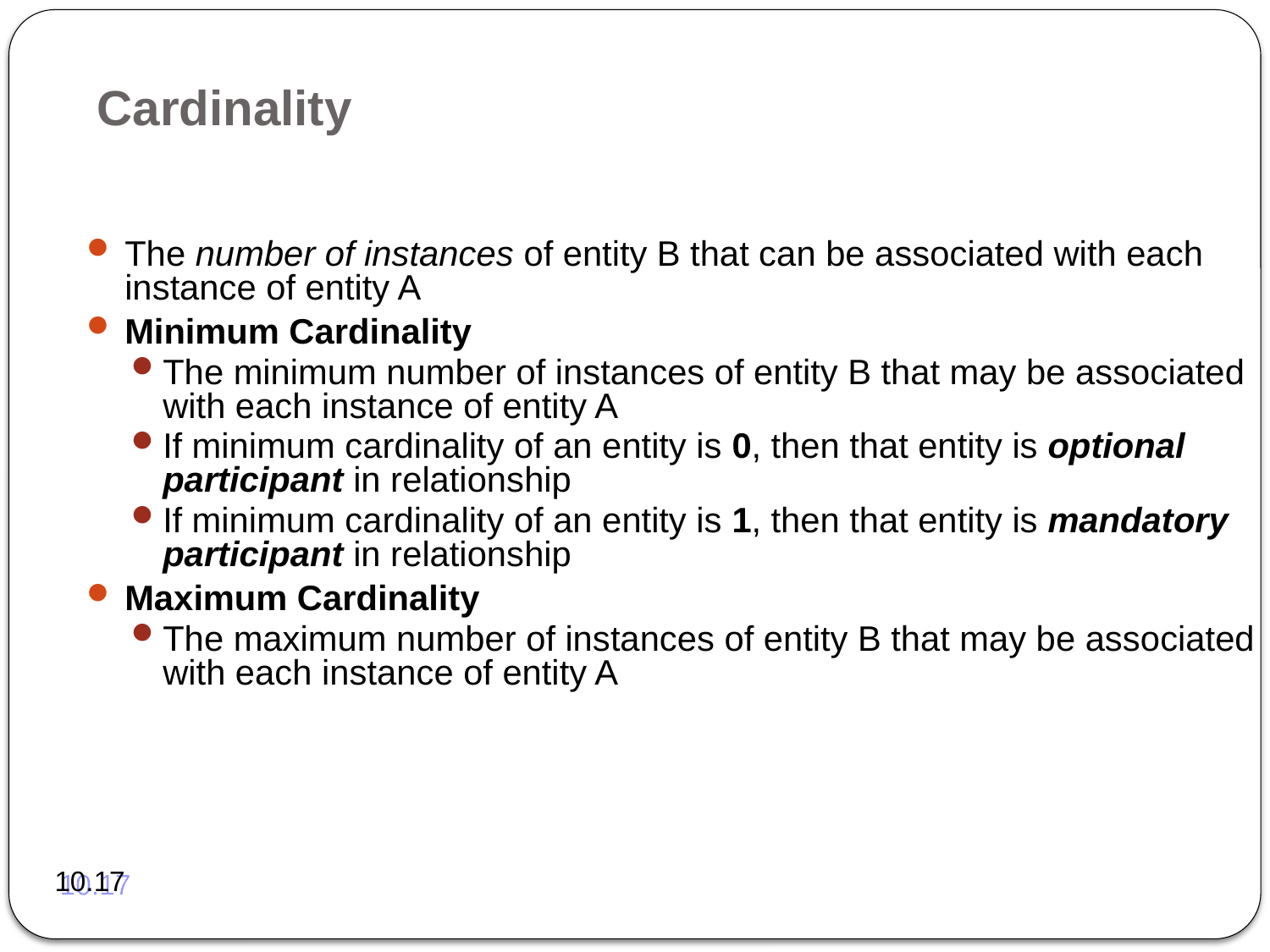

# Cardinality
The number of instances of entity B that can be associated with each instance of entity A
Minimum Cardinality
The minimum number of instances of entity B that may be associated with each instance of entity A
If minimum cardinality of an entity is 0, then that entity is optional participant in relationship
If minimum cardinality of an entity is 1, then that entity is mandatory participant in relationship
Maximum Cardinality
The maximum number of instances of entity B that may be associated with each instance of entity A

10.17